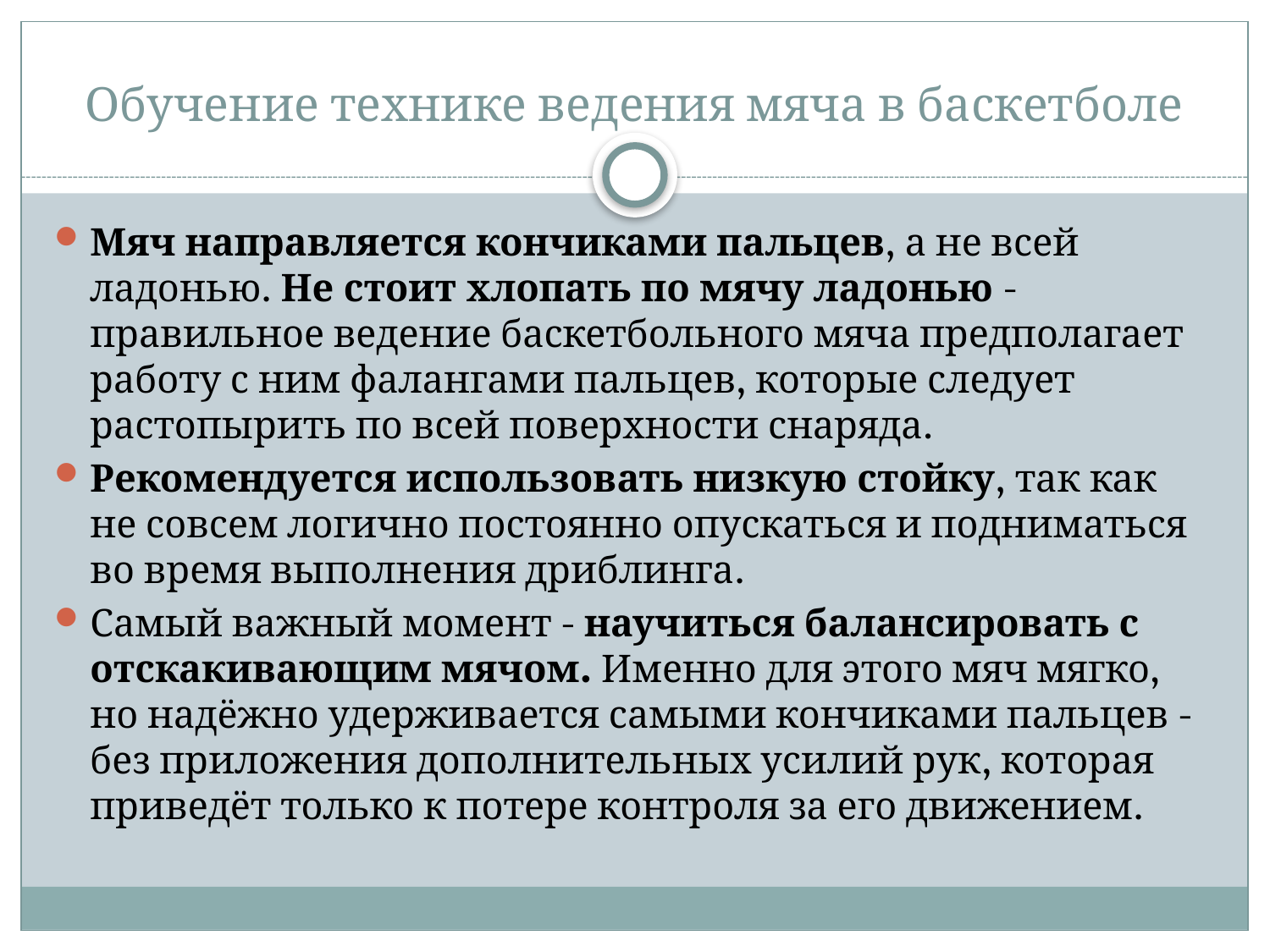

# Обучение технике ведения мяча в баскетболе
Мяч направляется кончиками пальцев, а не всей ладонью. Не стоит хлопать по мячу ладонью - правильное ведение баскетбольного мяча предполагает работу с ним фалангами пальцев, которые следует растопырить по всей поверхности снаряда.
Рекомендуется использовать низкую стойку, так как не совсем логично постоянно опускаться и подниматься во время выполнения дриблинга.
Самый важный момент - научиться балансировать с отскакивающим мячом. Именно для этого мяч мягко, но надёжно удерживается самыми кончиками пальцев - без приложения дополнительных усилий рук, которая приведёт только к потере контроля за его движением.